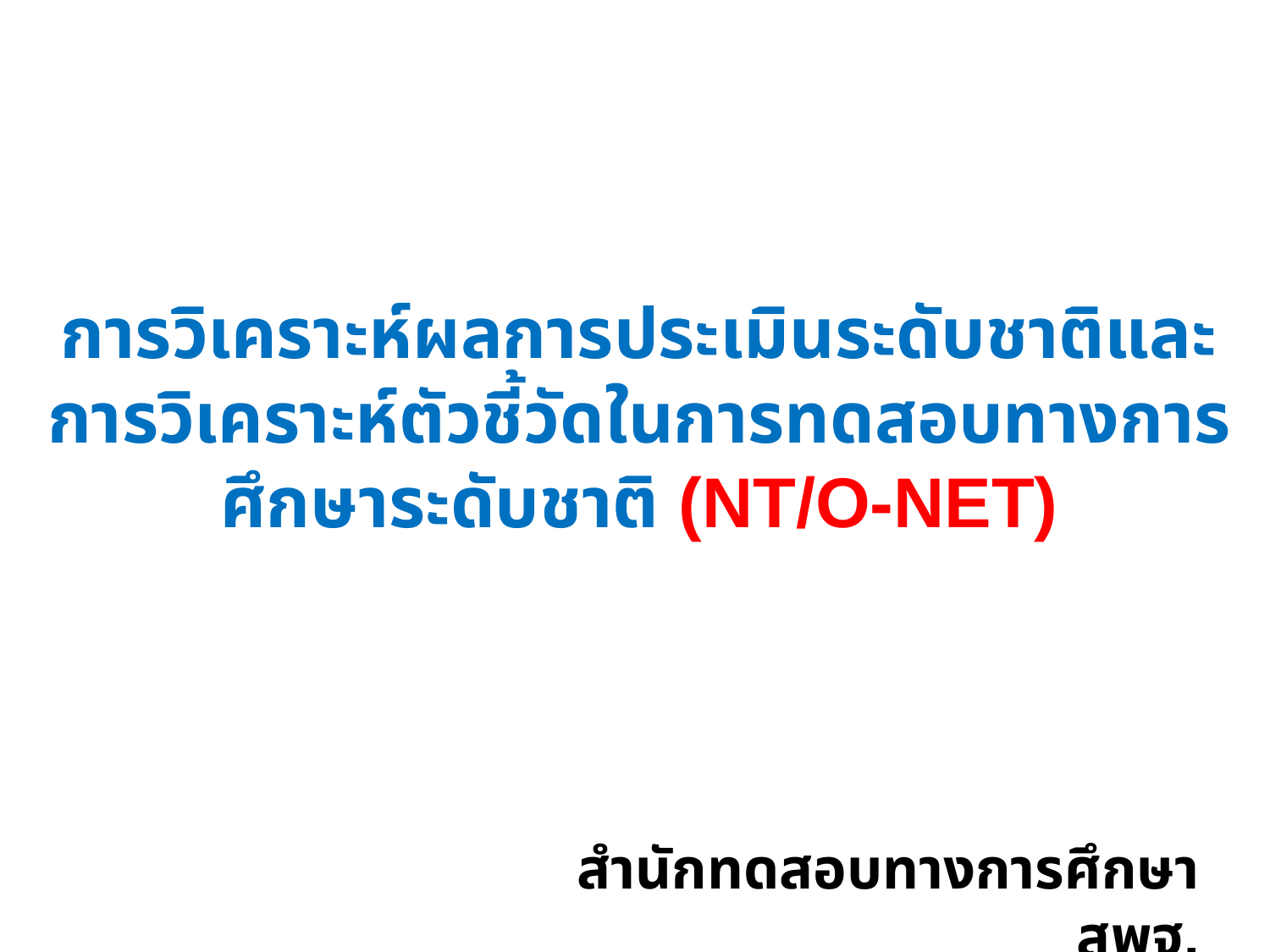

การวิเคราะห์ผลการประเมินระดับชาติและ
การวิเคราะห์ตัวชี้วัดในการทดสอบทางการศึกษาระดับชาติ (NT/O-NET)
สำนักทดสอบทางการศึกษา สพฐ.